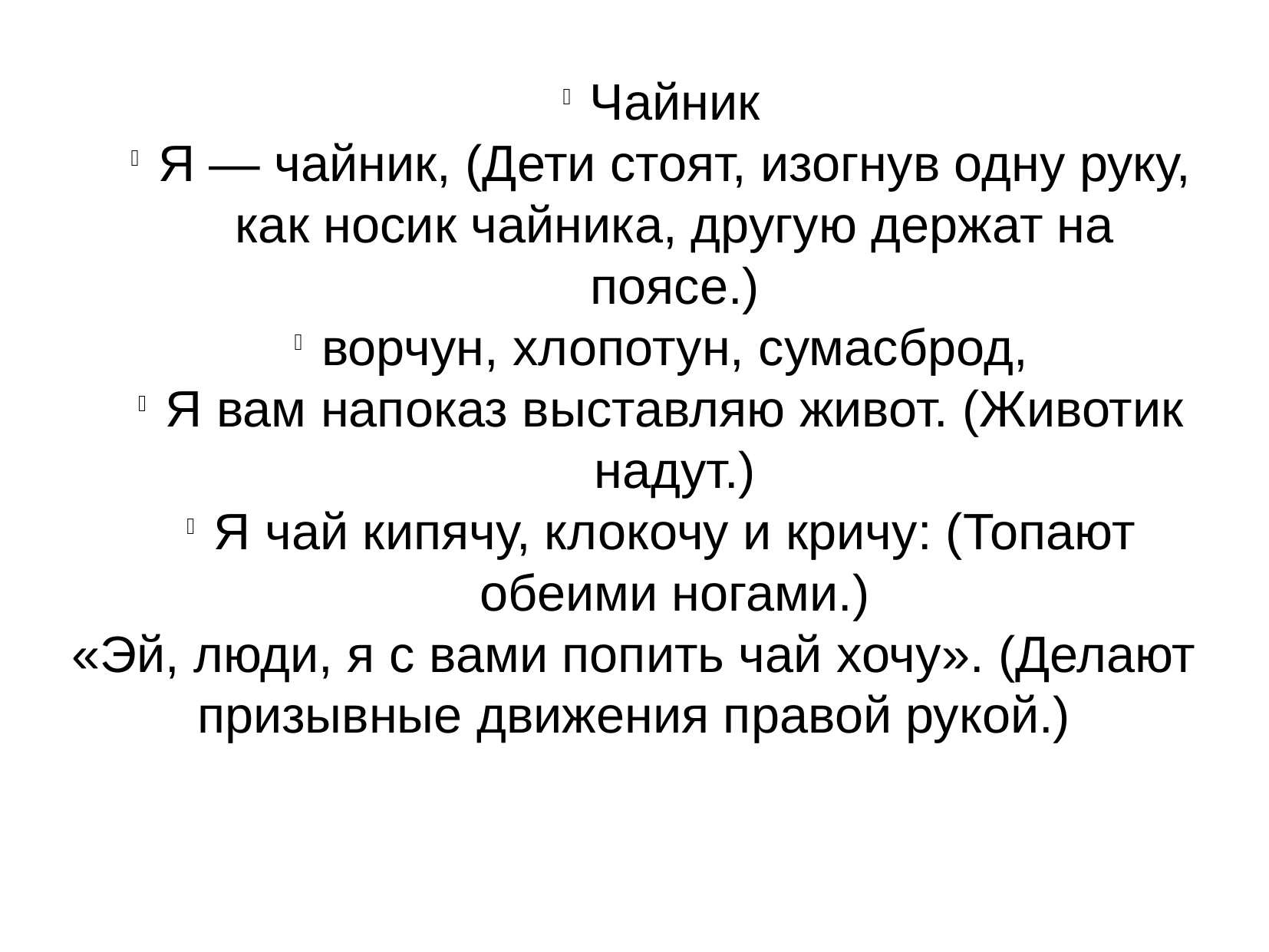

Чайник
Я — чайник, (Дети стоят, изогнув одну руку, как носик чайника, другую держат на поясе.)
ворчун, хлопотун, сумасброд,
Я вам напоказ выставляю живот. (Животик надут.)
Я чай кипячу, клокочу и кричу: (Топают обеими ногами.)
«Эй, люди, я с вами попить чай хочу». (Делают призывные движения правой рукой.)